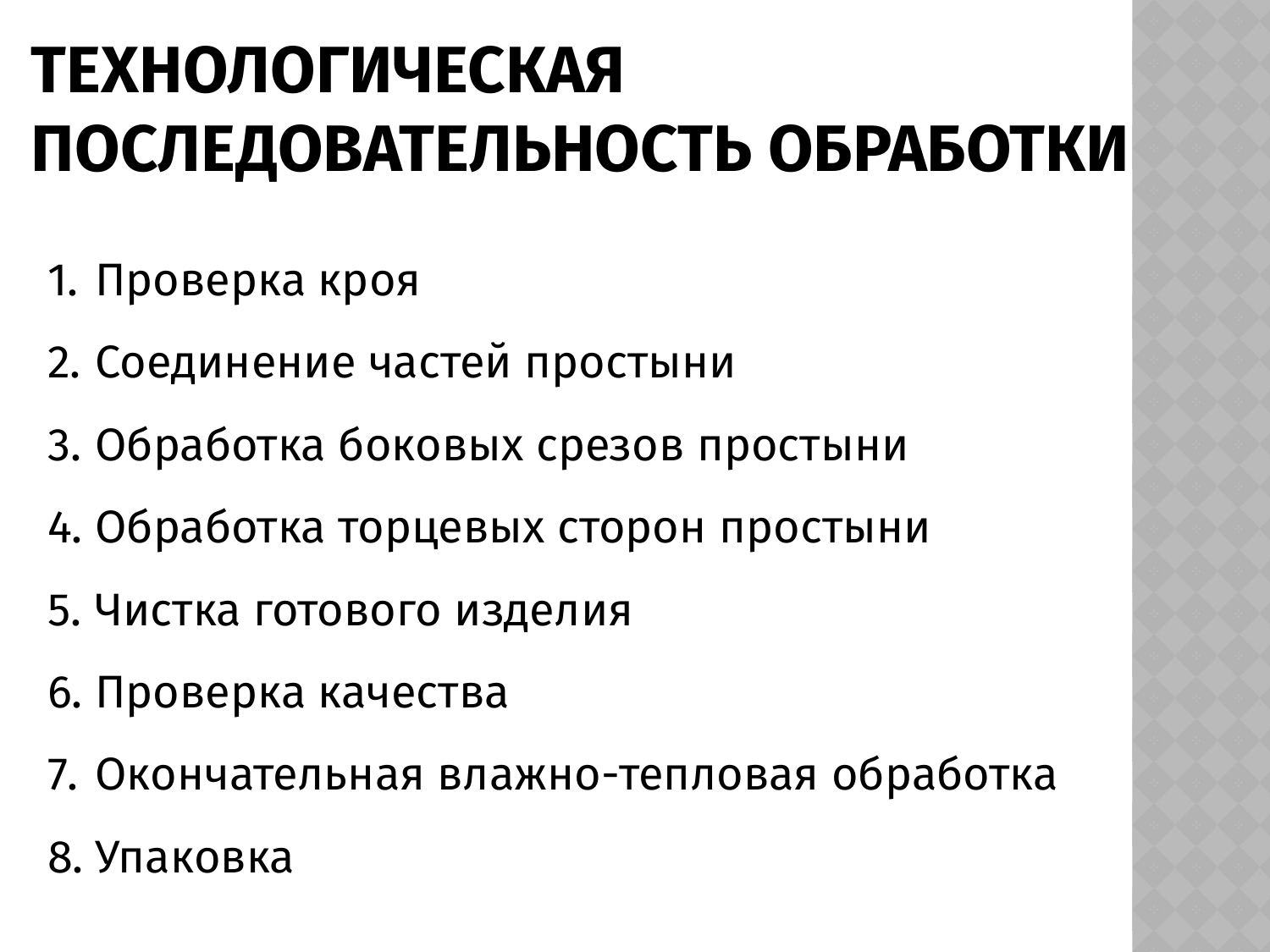

# Технологическая последовательность обработки
Проверка кроя
Соединение частей простыни
Обработка боковых срезов простыни
Обработка торцевых сторон простыни
Чистка готового изделия
Проверка качества
Окончательная влажно-тепловая обработка
Упаковка